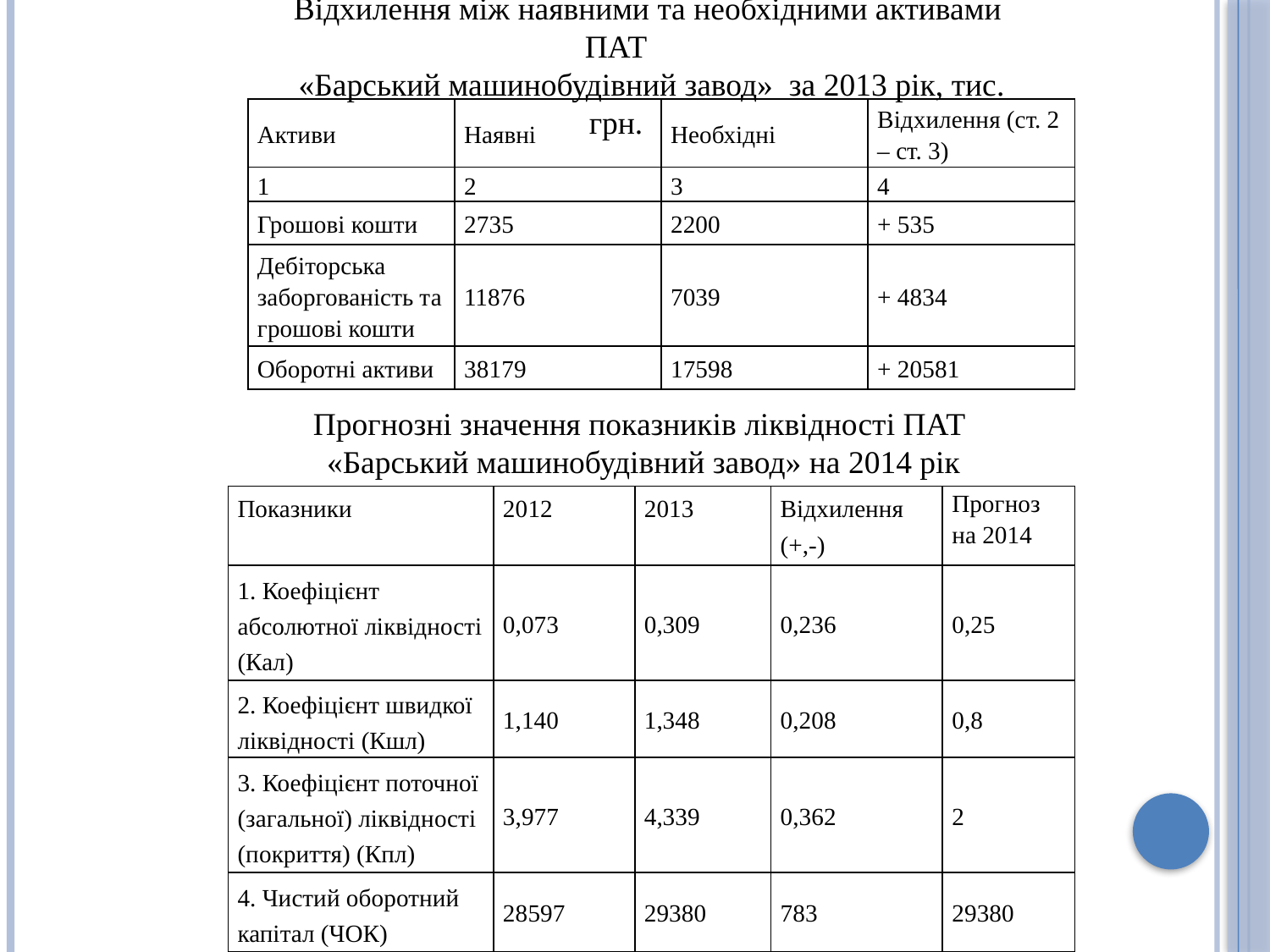

Відхилення між наявними та необхідними активами ПАТ
 «Барський машинобудiвний завод»  за 2013 рік, тис. грн.
| Активи | Наявні | Необхідні | Відхилення (ст. 2 – ст. 3) |
| --- | --- | --- | --- |
| 1 | 2 | 3 | 4 |
| Грошові кошти | 2735 | 2200 | + 535 |
| Дебіторська заборгованість та грошові кошти | 11876 | 7039 | + 4834 |
| Оборотні активи | 38179 | 17598 | + 20581 |
Прогнозні значення показників ліквідності ПАТ
«Барський машинобудiвний завод» на 2014 рік
| Показники | 2012 | 2013 | Відхилення (+,-) | Прогноз на 2014 |
| --- | --- | --- | --- | --- |
| 1. Коефіцієнт абсолютної ліквідності (Кал) | 0,073 | 0,309 | 0,236 | 0,25 |
| 2. Коефіцієнт швидкої ліквідності (Кшл) | 1,140 | 1,348 | 0,208 | 0,8 |
| 3. Коефіцієнт поточної (загальної) ліквідності (покриття) (Кпл) | 3,977 | 4,339 | 0,362 | 2 |
| 4. Чистий оборотний капітал (ЧОК) | 28597 | 29380 | 783 | 29380 |